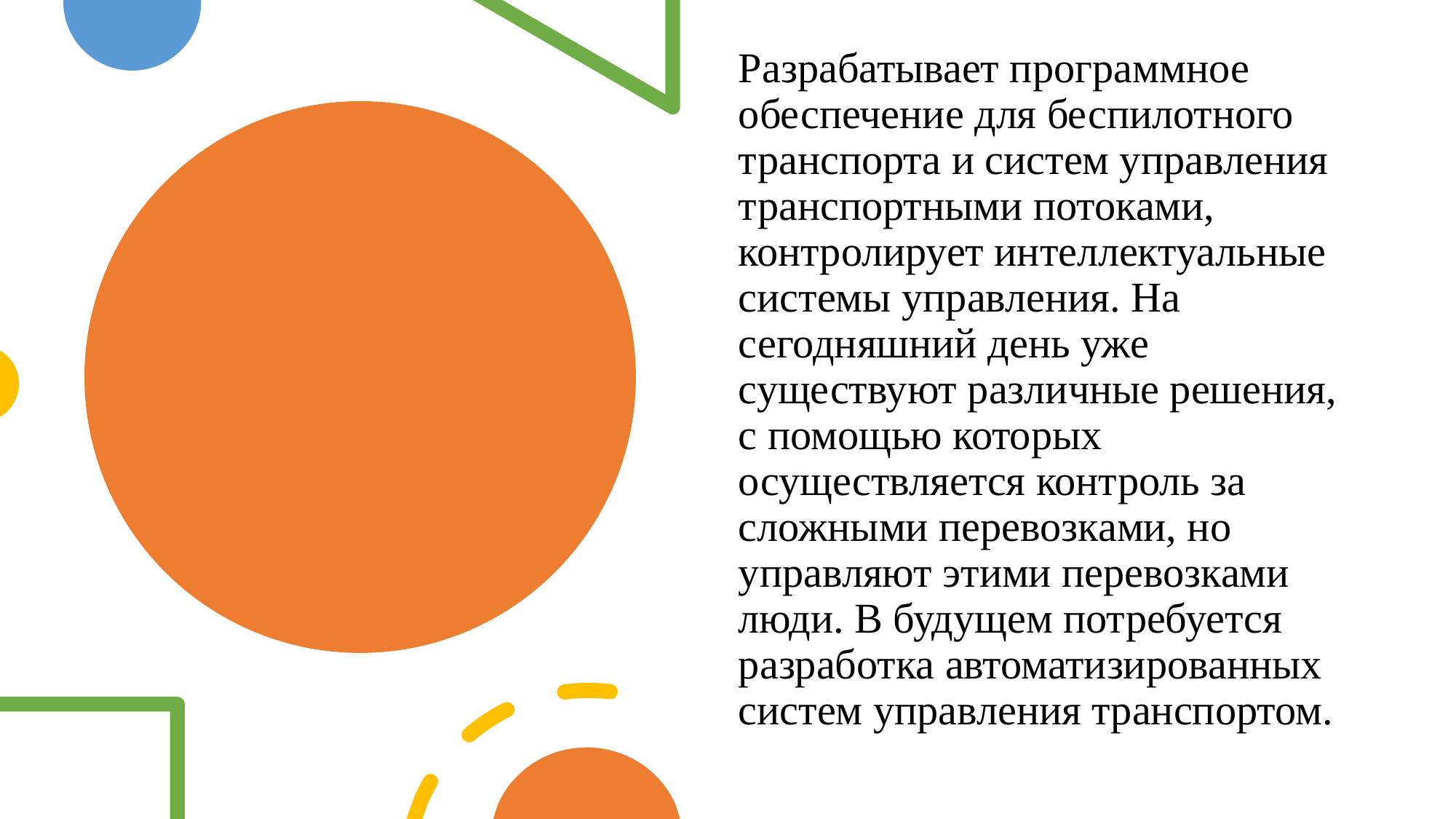

Разрабатывает программное обеспечение для беспилотного транспорта и систем управления транспортными потоками, контролирует интеллектуальные системы управления. На сегодняшний день уже существуют различные решения, с помощью которых осуществляется контроль за сложными перевозками, но управляют этими перевозками люди. В будущем потребуется разработка автоматизированных систем управления транспортом.